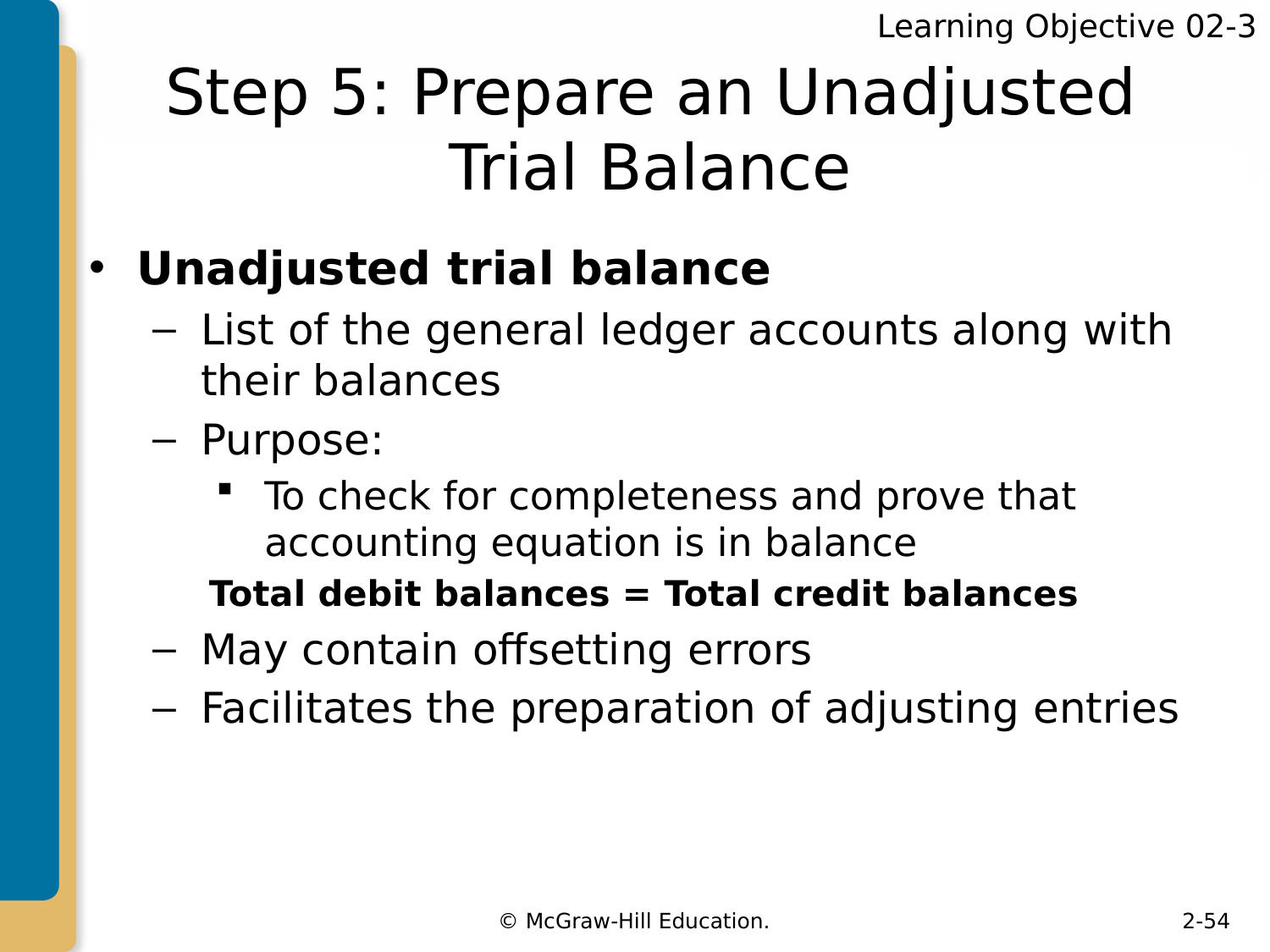

Learning Objective 02-3
# Step 5: Prepare an Unadjusted Trial Balance
Unadjusted trial balance
List of the general ledger accounts along with their balances
Purpose:
To check for completeness and prove that accounting equation is in balance
Total debit balances = Total credit balances
May contain offsetting errors
Facilitates the preparation of adjusting entries